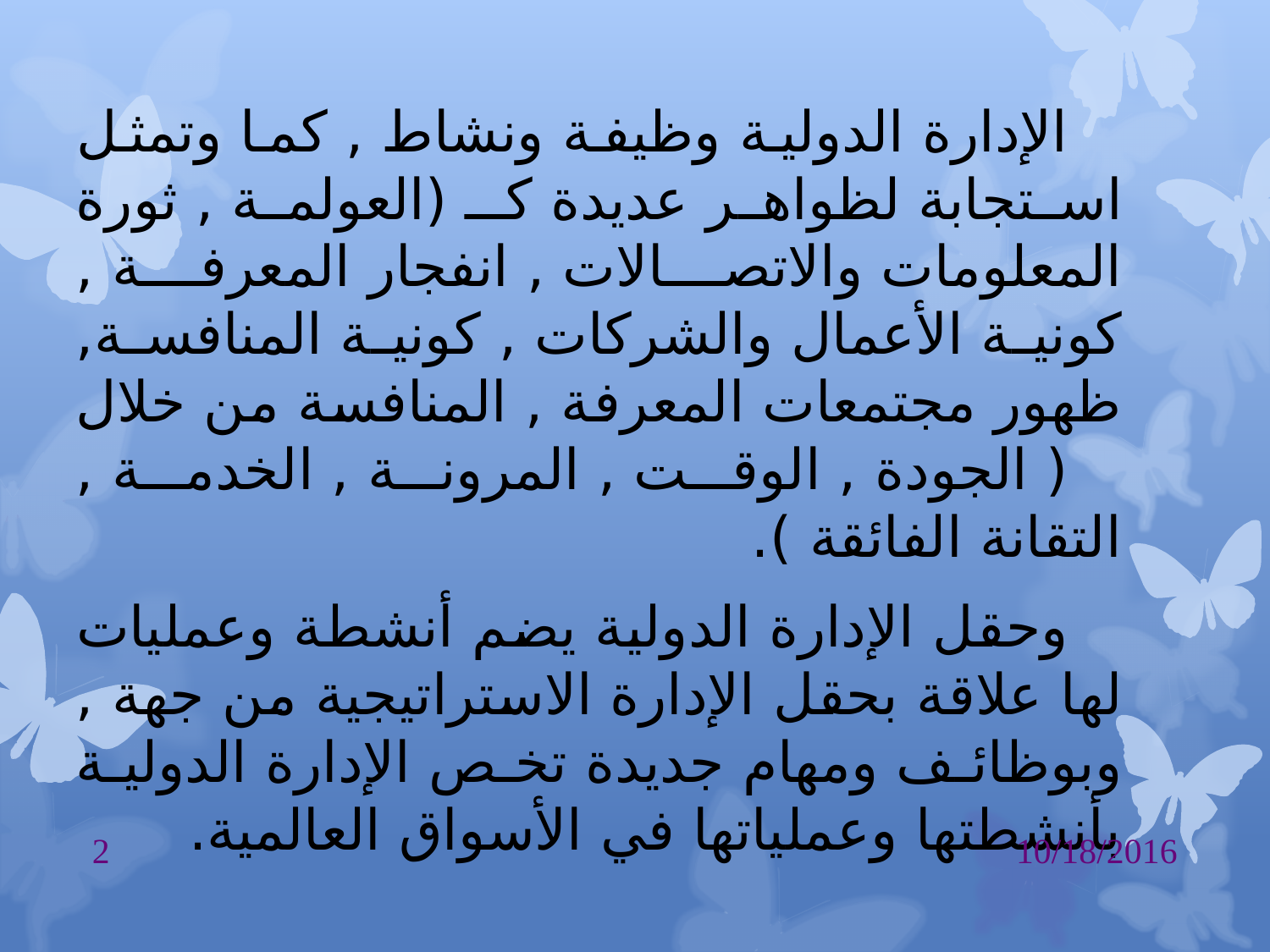

الإدارة الدولية وظيفة ونشاط , كما وتمثل استجابة لظواهر عديدة كـ (العولمة , ثورة المعلومات والاتصالات , انفجار المعرفة , كونية الأعمال والشركات , كونية المنافسة, ظهور مجتمعات المعرفة , المنافسة من خلال    ( الجودة , الوقت , المرونة , الخدمة , التقانة الفائقة ).
   وحقل الإدارة الدولية يضم أنشطة وعمليات لها علاقة بحقل الإدارة الاستراتيجية من جهة , وبوظائف ومهام جديدة تخص الإدارة الدولية بأنشطتها وعملياتها في الأسواق العالمية.
2
10/18/2016